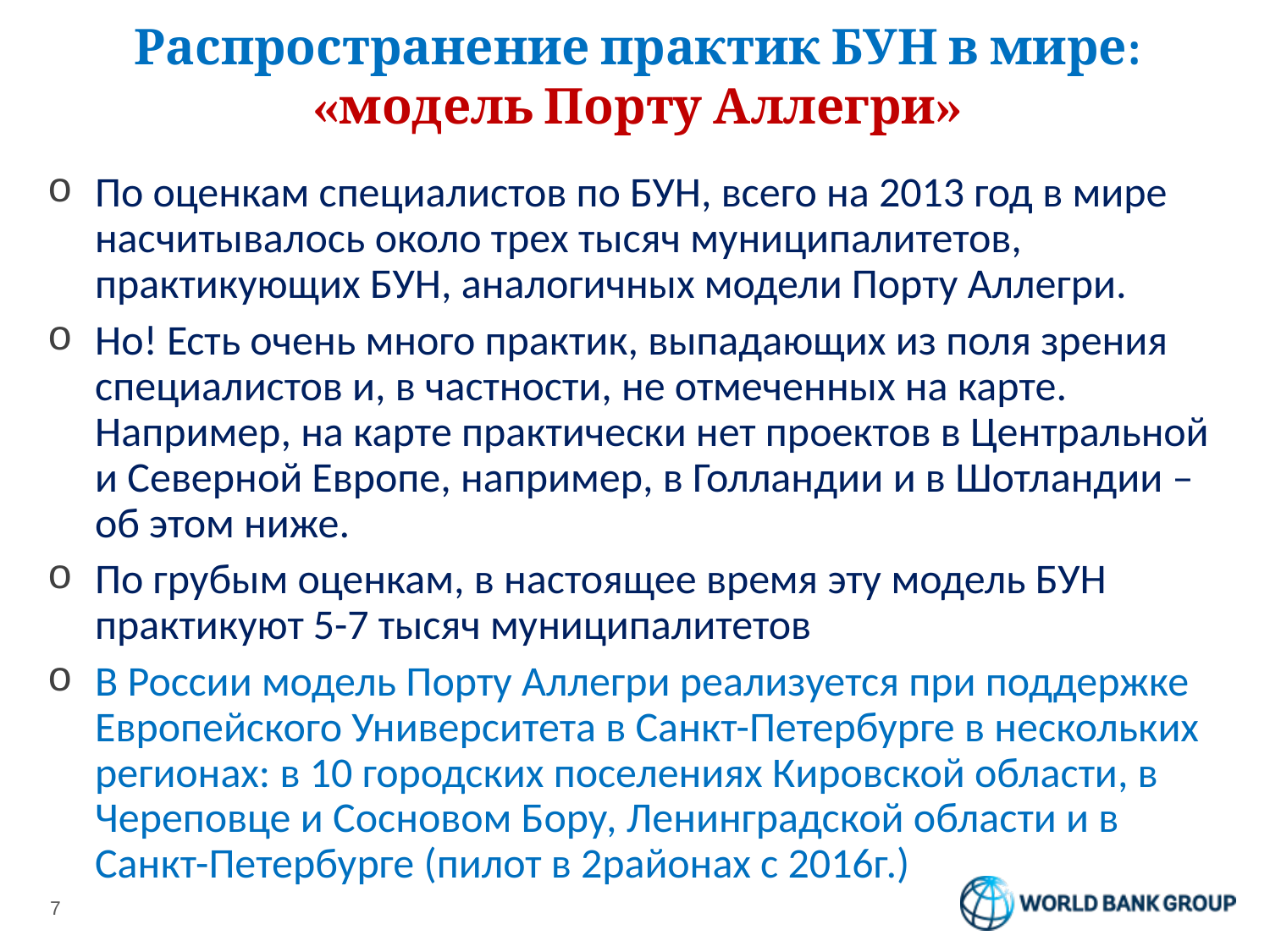

# Распространение практик БУН в мире: «модель Порту Аллегри»
По оценкам специалистов по БУН, всего на 2013 год в мире насчитывалось около трех тысяч муниципалитетов, практикующих БУН, аналогичных модели Порту Аллегри.
Но! Есть очень много практик, выпадающих из поля зрения специалистов и, в частности, не отмеченных на карте. Например, на карте практически нет проектов в Центральной и Северной Европе, например, в Голландии и в Шотландии – об этом ниже.
По грубым оценкам, в настоящее время эту модель БУН практикуют 5-7 тысяч муниципалитетов
В России модель Порту Аллегри реализуется при поддержке Европейского Университета в Санкт-Петербурге в нескольких регионах: в 10 городских поселениях Кировской области, в Череповце и Сосновом Бору, Ленинградской области и в Санкт-Петербурге (пилот в 2районах с 2016г.)

7